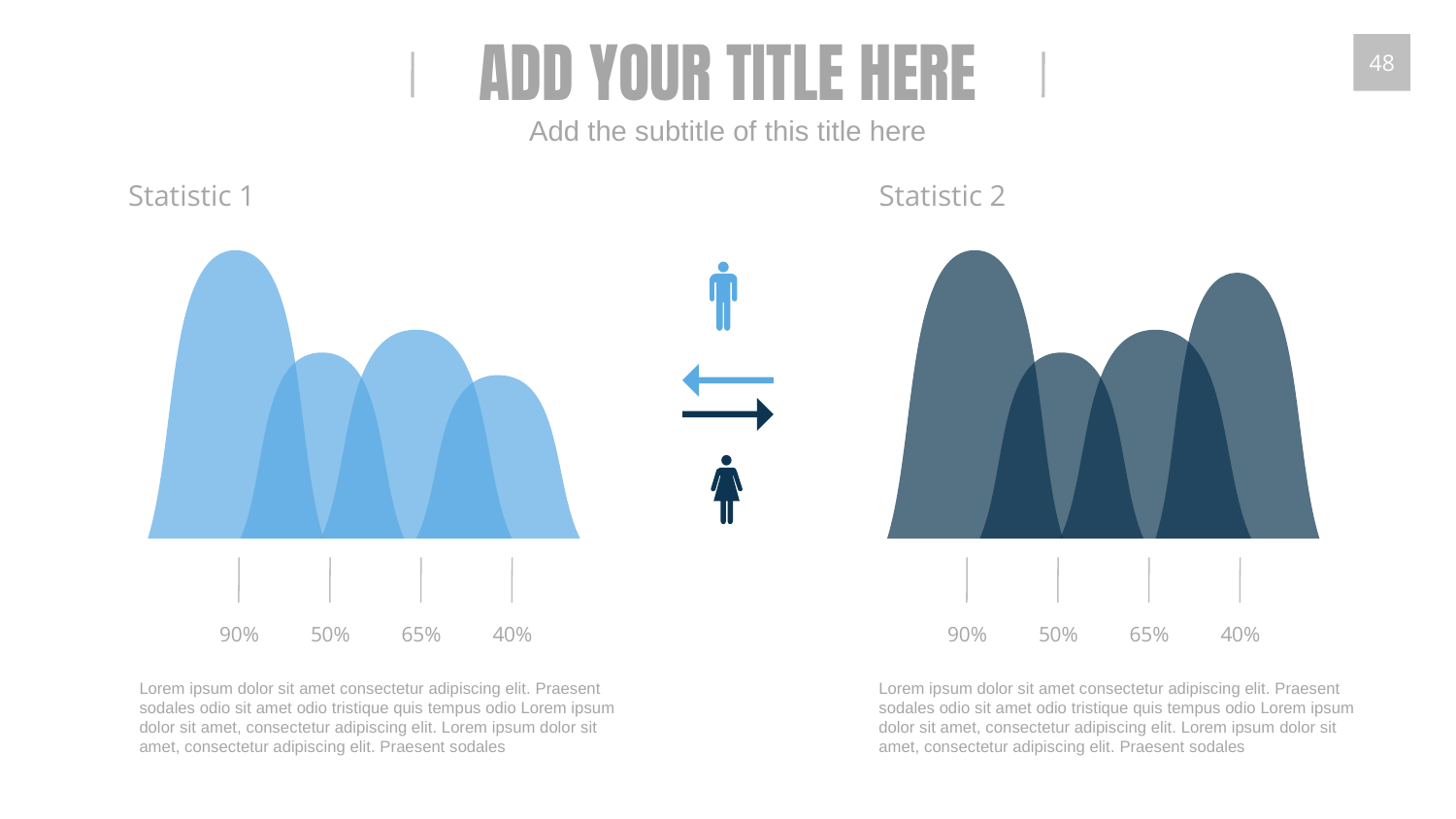

ADD YOUR TITLE HERE
Add the subtitle of this title here
48
Statistic 1

90%

65%

50%

40%
Lorem ipsum dolor sit amet consectetur adipiscing elit. Praesent sodales odio sit amet odio tristique quis tempus odio Lorem ipsum dolor sit amet, consectetur adipiscing elit. Lorem ipsum dolor sit amet, consectetur adipiscing elit. Praesent sodales
Statistic 2

90%

40%

65%

50%
Lorem ipsum dolor sit amet consectetur adipiscing elit. Praesent sodales odio sit amet odio tristique quis tempus odio Lorem ipsum dolor sit amet, consectetur adipiscing elit. Lorem ipsum dolor sit amet, consectetur adipiscing elit. Praesent sodales